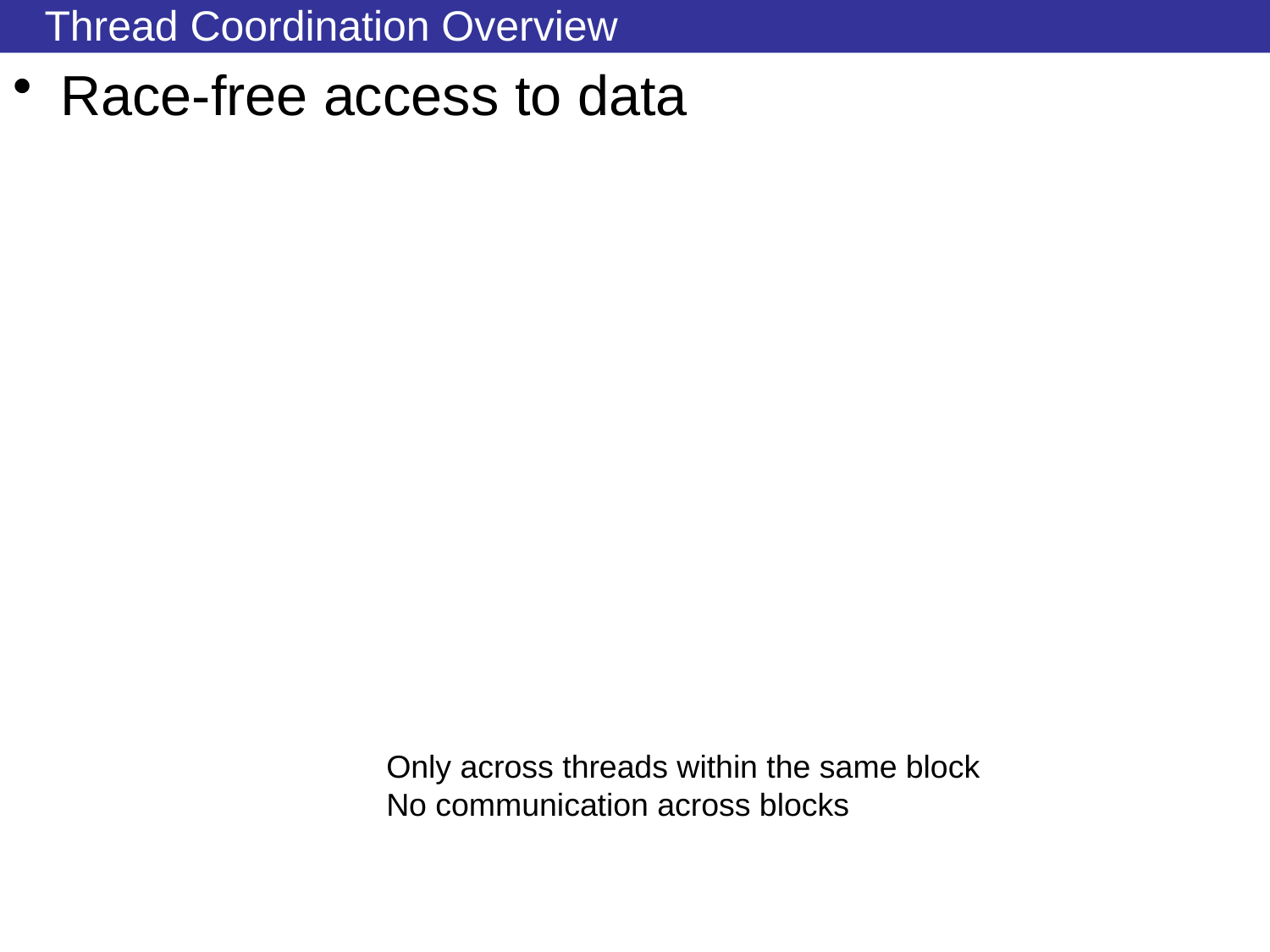

# Thread Coordination Overview
Race-free access to data

Only across threads within the same block
No communication across blocks